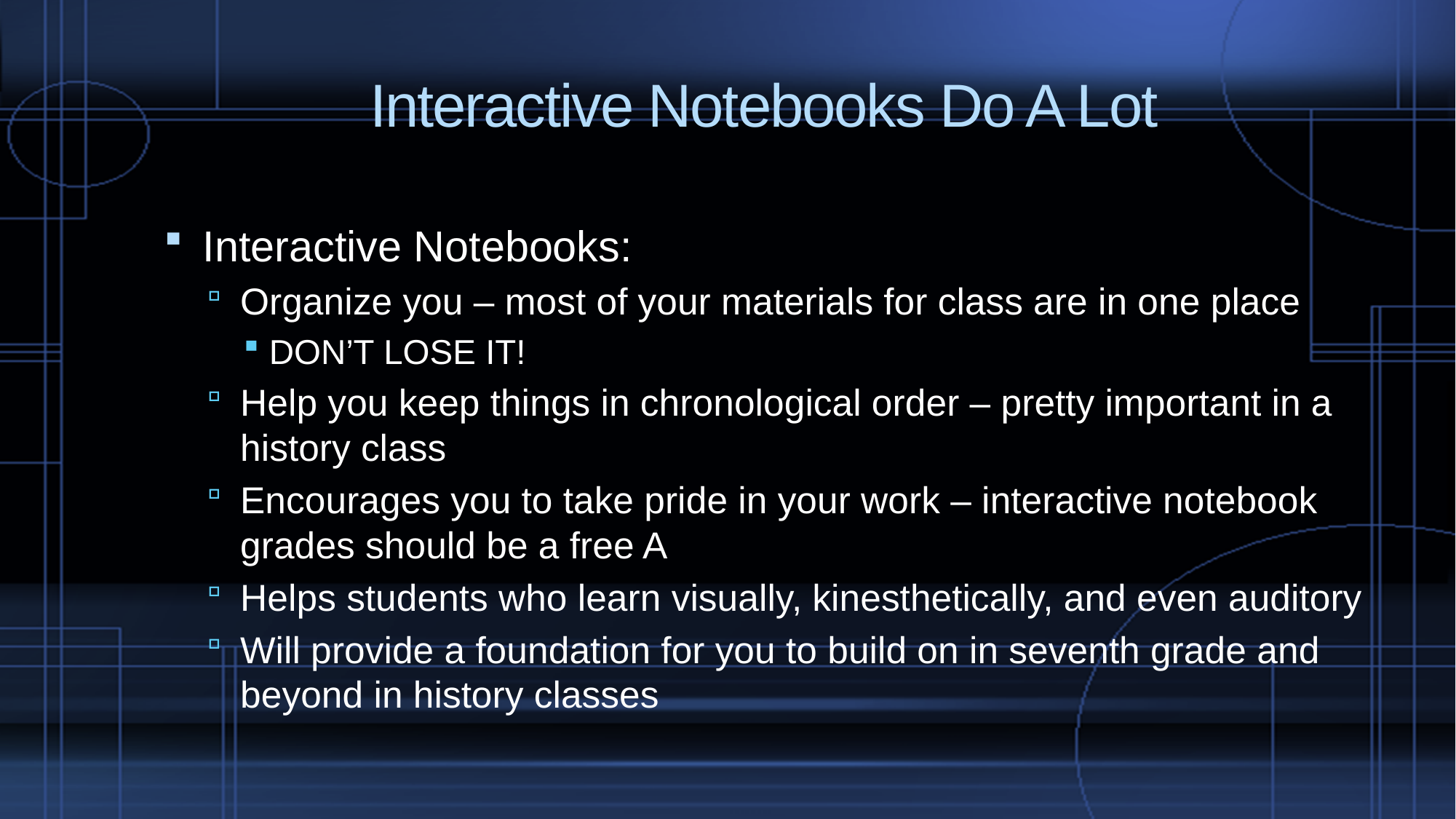

# Interactive Notebooks Do A Lot
Interactive Notebooks:
Organize you – most of your materials for class are in one place
DON’T LOSE IT!
Help you keep things in chronological order – pretty important in a history class
Encourages you to take pride in your work – interactive notebook grades should be a free A
Helps students who learn visually, kinesthetically, and even auditory
Will provide a foundation for you to build on in seventh grade and beyond in history classes